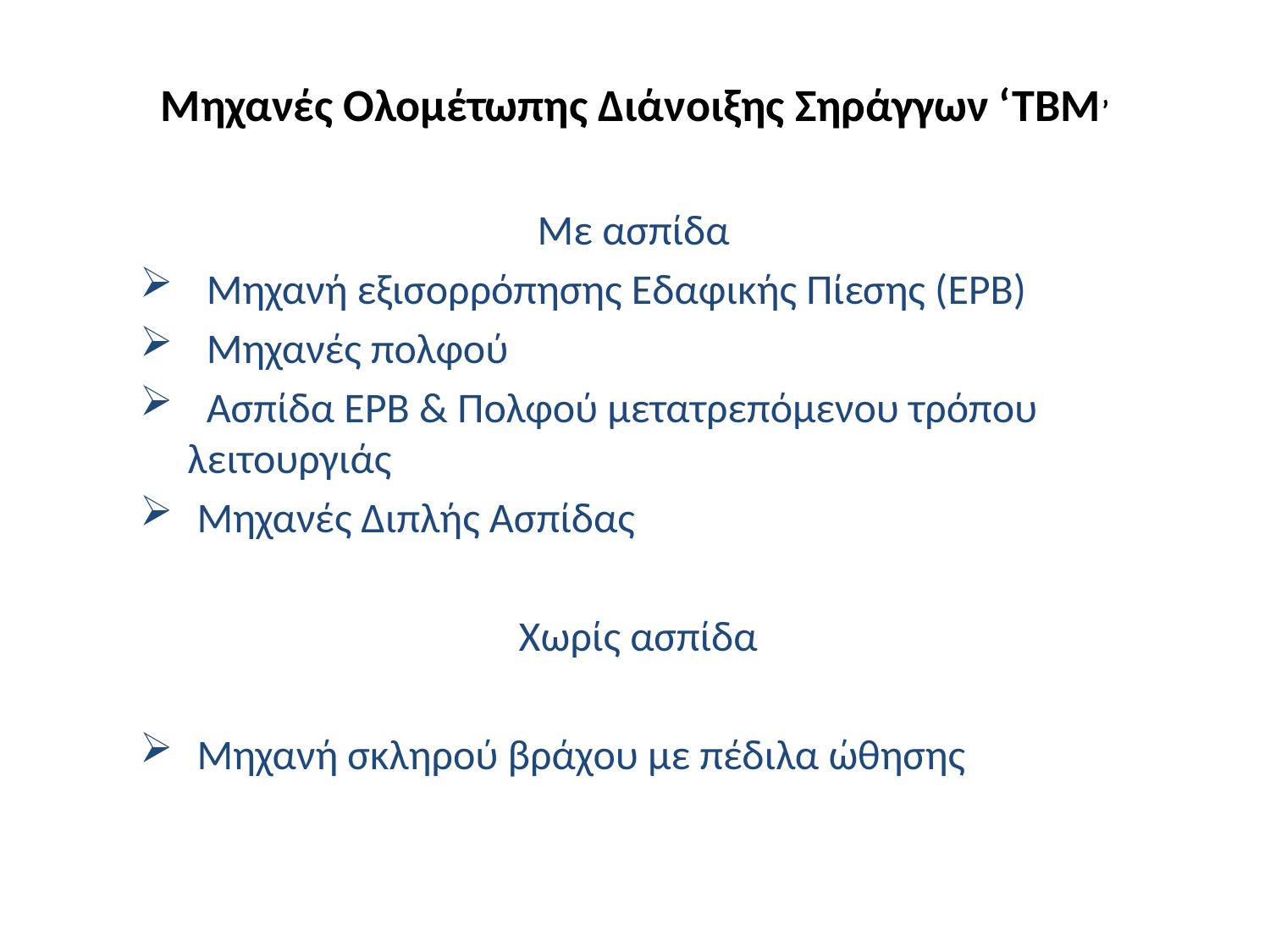

# Μηχανές Ολομέτωπης Διάνοιξης Σηράγγων ‘ΤΒΜ’
Με ασπίδα
  Μηχανή εξισορρόπησης Εδαφικής Πίεσης (ΕΡΒ)
  Μηχανές πολφού
  Ασπίδα ΕΡΒ & Πολφού μετατρεπόμενου τρόπου λειτουργιάς
 Μηχανές Διπλής Ασπίδας

Χωρίς ασπίδα

 Μηχανή σκληρού βράχου με πέδιλα ώθησης